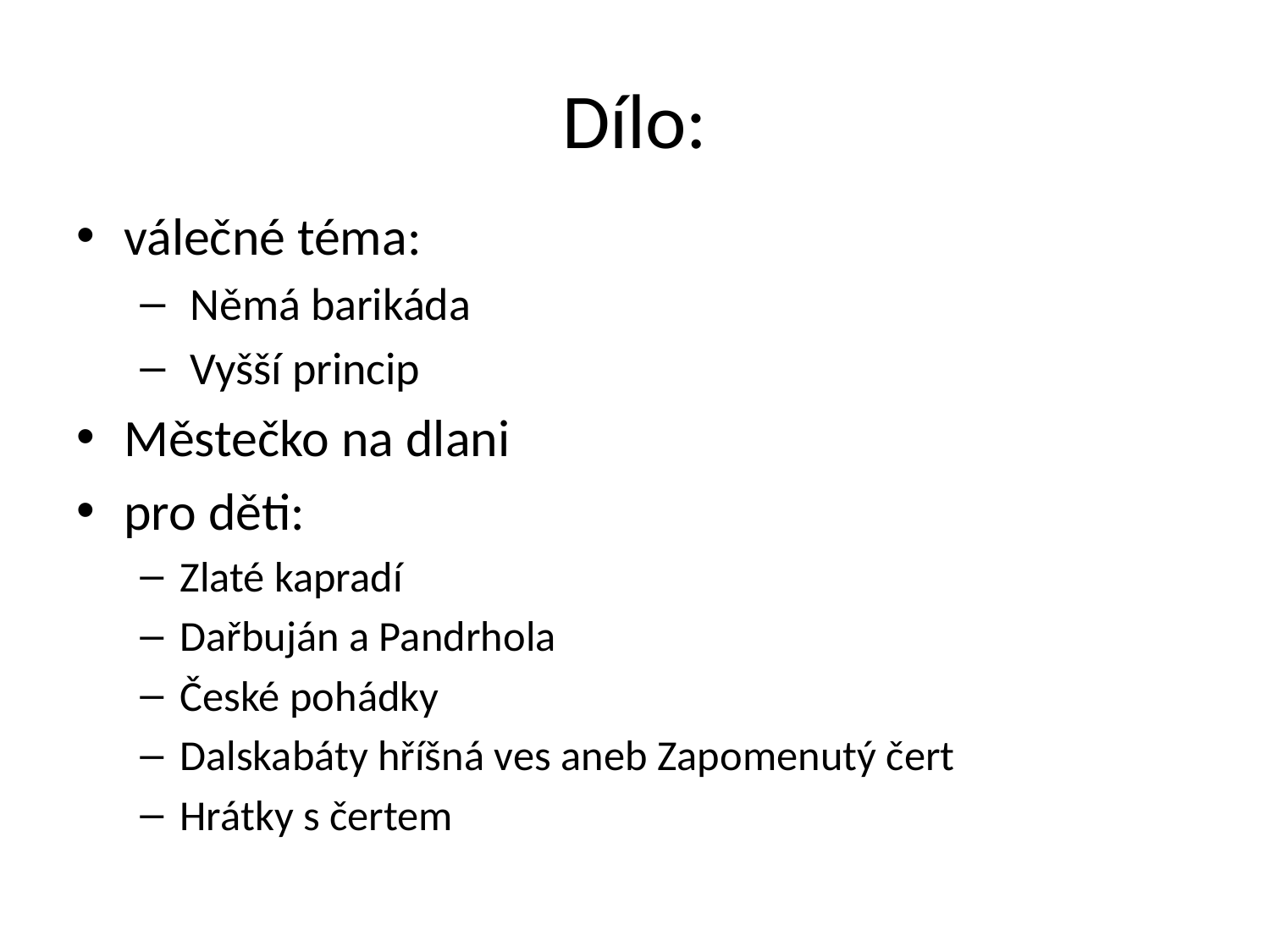

# Dílo:
válečné téma:
 Němá barikáda
 Vyšší princip
Městečko na dlani
pro děti:
Zlaté kapradí
Dařbuján a Pandrhola
České pohádky
Dalskabáty hříšná ves aneb Zapomenutý čert
Hrátky s čertem